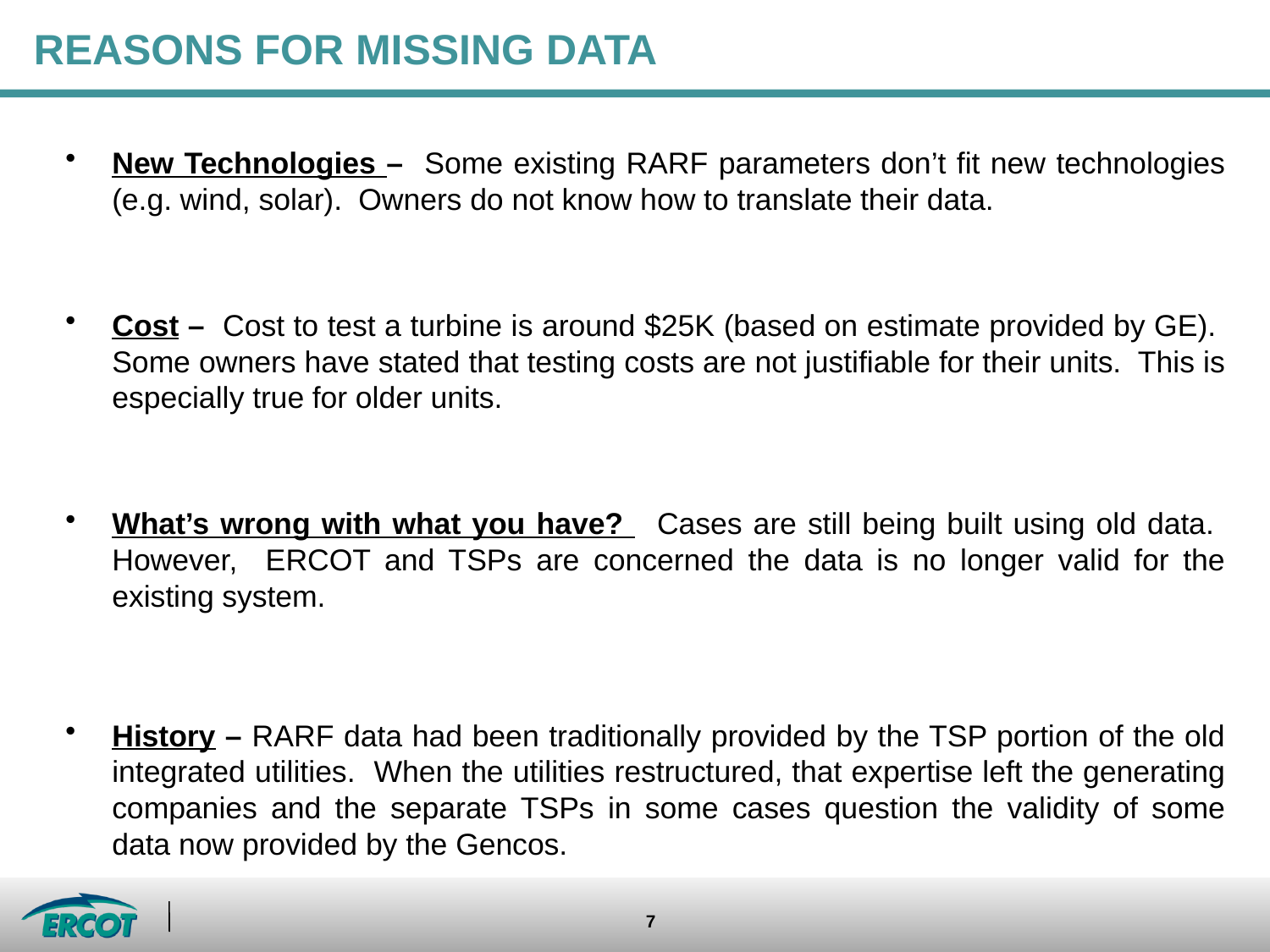

# Reasons for Missing Data
New Technologies –  Some existing RARF parameters don’t fit new technologies (e.g. wind, solar).  Owners do not know how to translate their data.

Cost –  Cost to test a turbine is around $25K (based on estimate provided by GE).  Some owners have stated that testing costs are not justifiable for their units.  This is especially true for older units.

What’s wrong with what you have?   Cases are still being built using old data.  However,  ERCOT and TSPs are concerned the data is no longer valid for the existing system.

History – RARF data had been traditionally provided by the TSP portion of the old integrated utilities.  When the utilities restructured, that expertise left the generating companies and the separate TSPs in some cases question the validity of some data now provided by the Gencos.